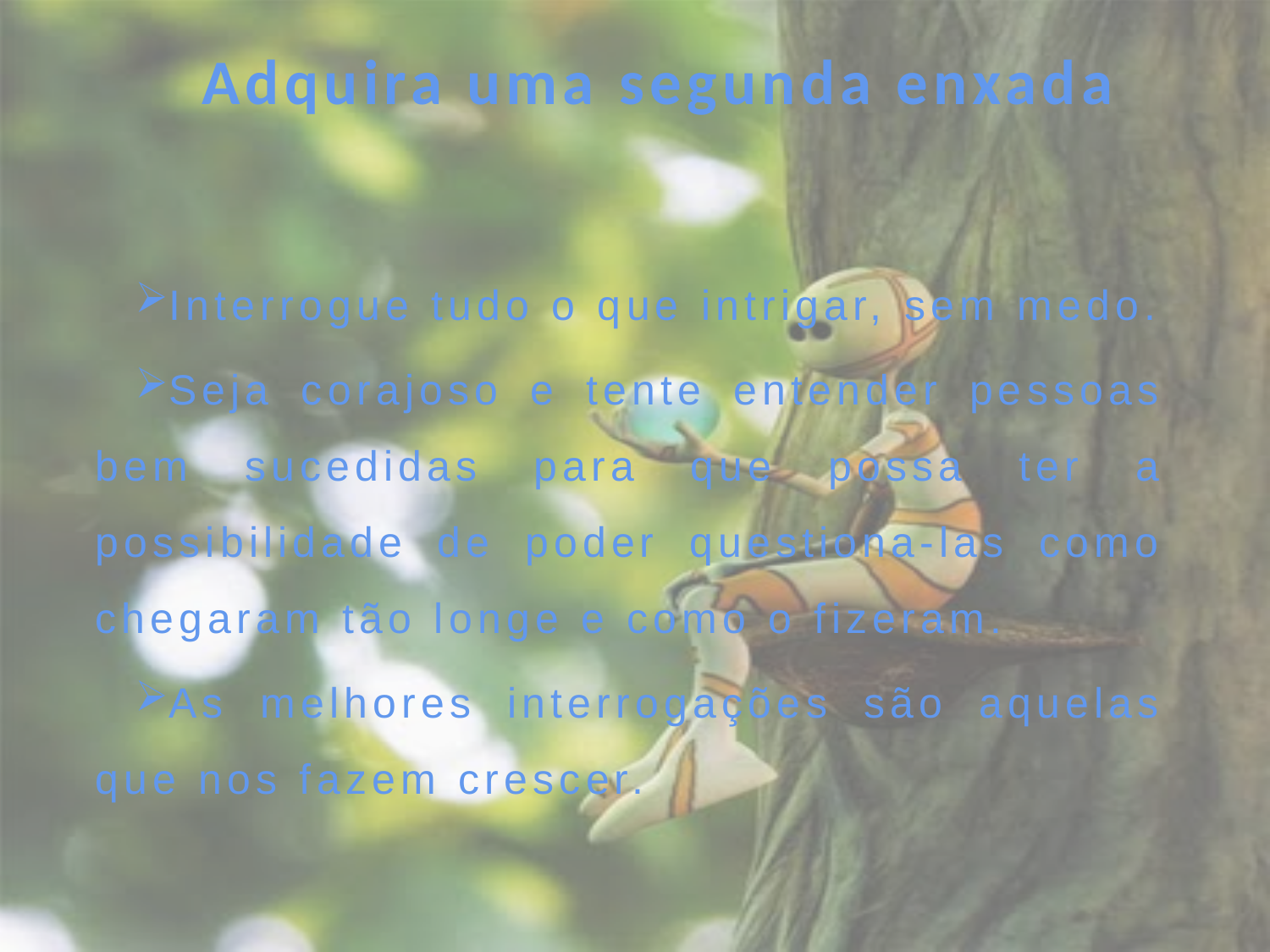

# Adquira uma segunda enxada
Interrogue tudo o que intrigar, sem medo.
Seja corajoso e tente entender pessoas bem sucedidas para que possa ter a possibilidade de poder questiona-las como chegaram tão longe e como o fizeram.
As melhores interrogações são aquelas que nos fazem crescer.